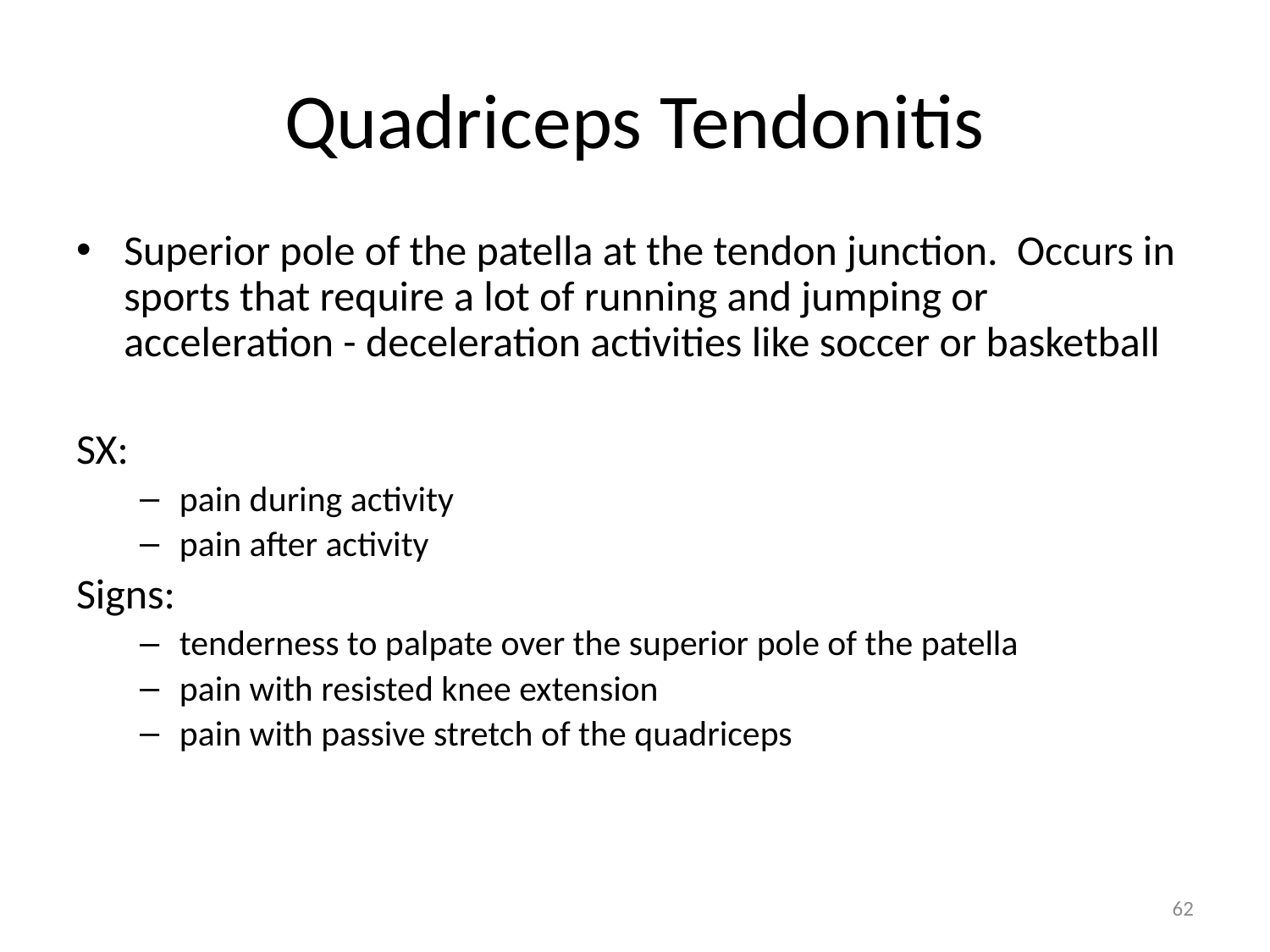

# Quadriceps Tendonitis
Superior pole of the patella at the tendon junction.  Occurs in  sports that require a lot of running and jumping or acceleration - deceleration activities like soccer or basketball

SX:
pain during activity
pain after activity
Signs:
tenderness to palpate over the superior pole of the patella
pain with resisted knee extension
pain with passive stretch of the quadriceps

62